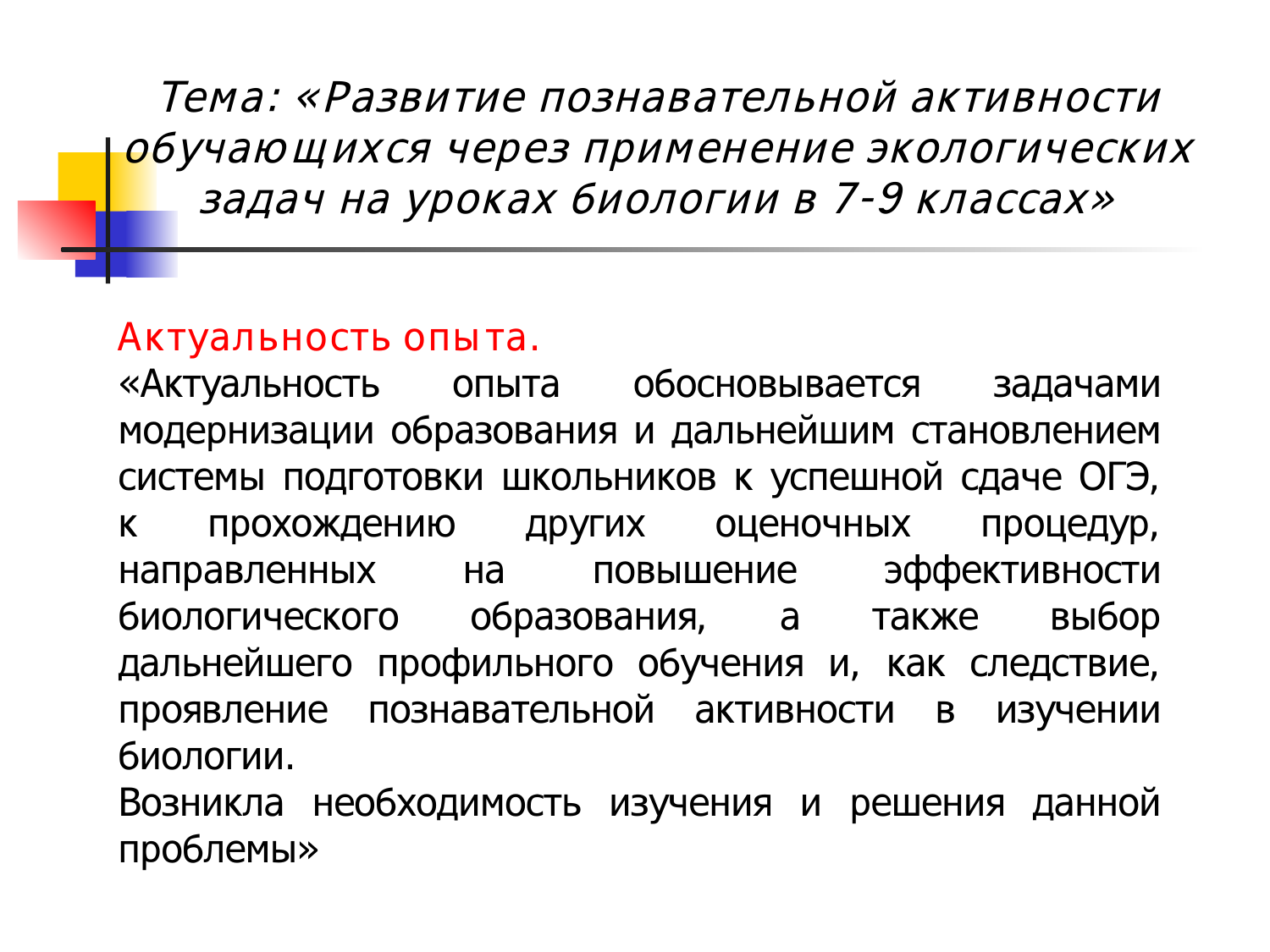

Тема: «Развитие познавательной активности обучающихся через применение экологических задач на уроках биологии в 7-9 классах»
Актуальность опыта.
«Актуальность опыта обосновывается задачами модернизации образования и дальнейшим становлением системы подготовки школьников к успешной сдаче ОГЭ, к прохождению других оценочных процедур, направленных на повышение эффективности биологического образования, а также выбор дальнейшего профильного обучения и, как следствие, проявление познавательной активности в изучении биологии.
Возникла необходимость изучения и решения данной проблемы»